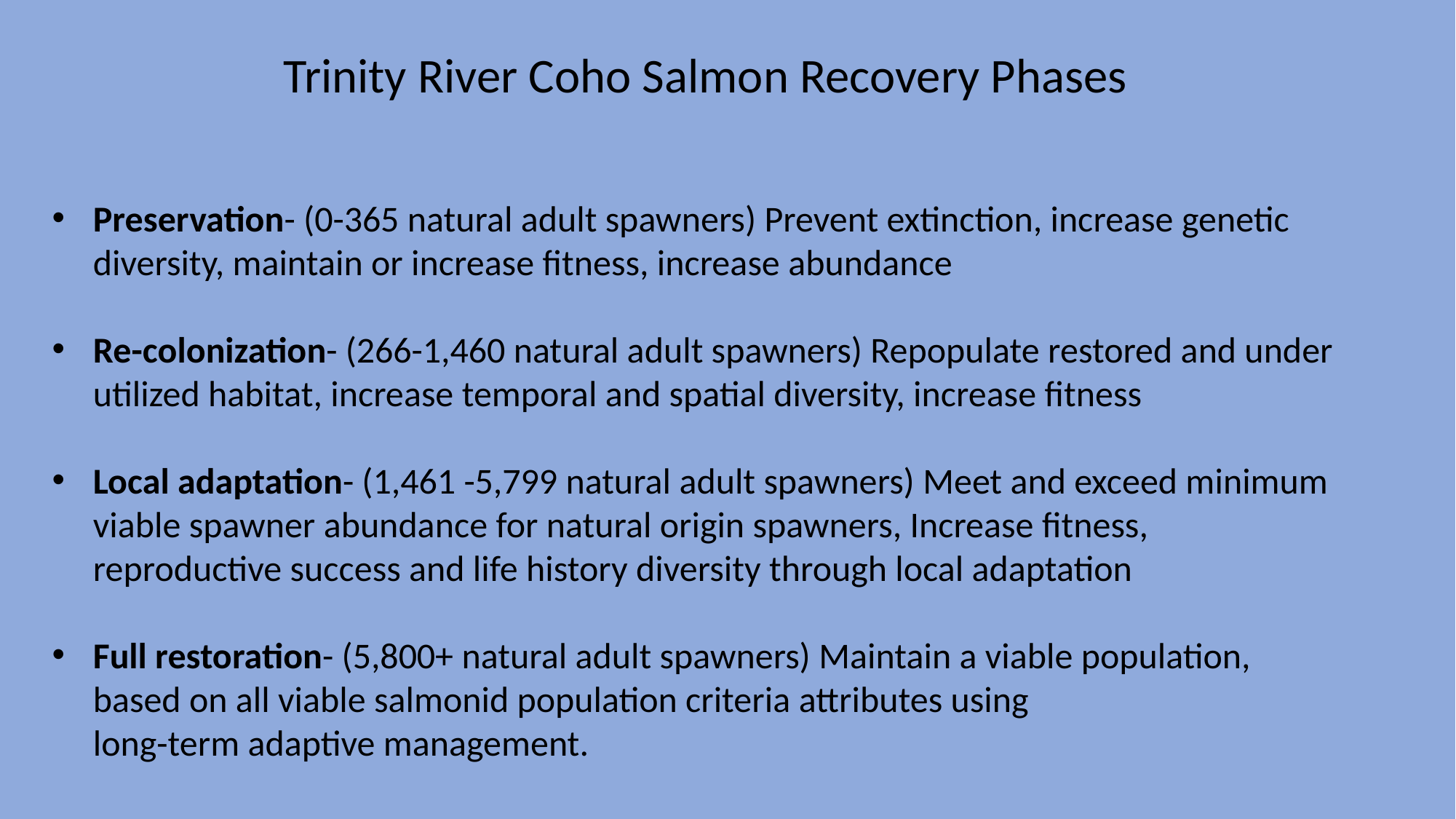

Trinity River Coho Salmon Recovery Phases
Preservation- (0-365 natural adult spawners) Prevent extinction, increase genetic diversity, maintain or increase fitness, increase abundance

Re-colonization- (266-1,460 natural adult spawners) Repopulate restored and under utilized habitat, increase temporal and spatial diversity, increase fitness

Local adaptation- (1,461 -5,799 natural adult spawners) Meet and exceed minimum viable spawner abundance for natural origin spawners, Increase fitness, reproductive success and life history diversity through local adaptation

Full restoration- (5,800+ natural adult spawners) Maintain a viable population, based on all viable salmonid population criteria attributes using
long-term adaptive management.